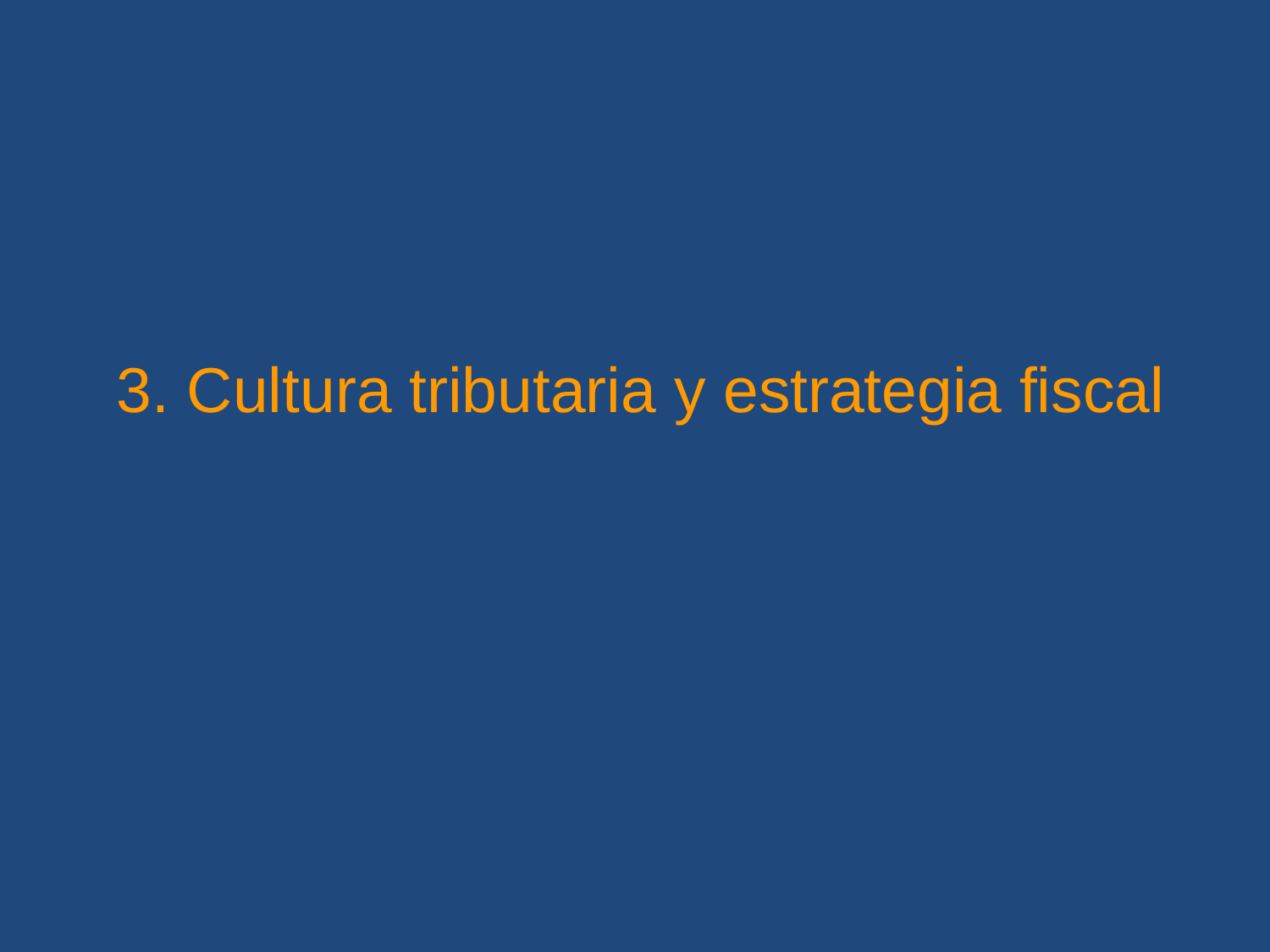

# 3. Cultura tributaria y estrategia fiscal